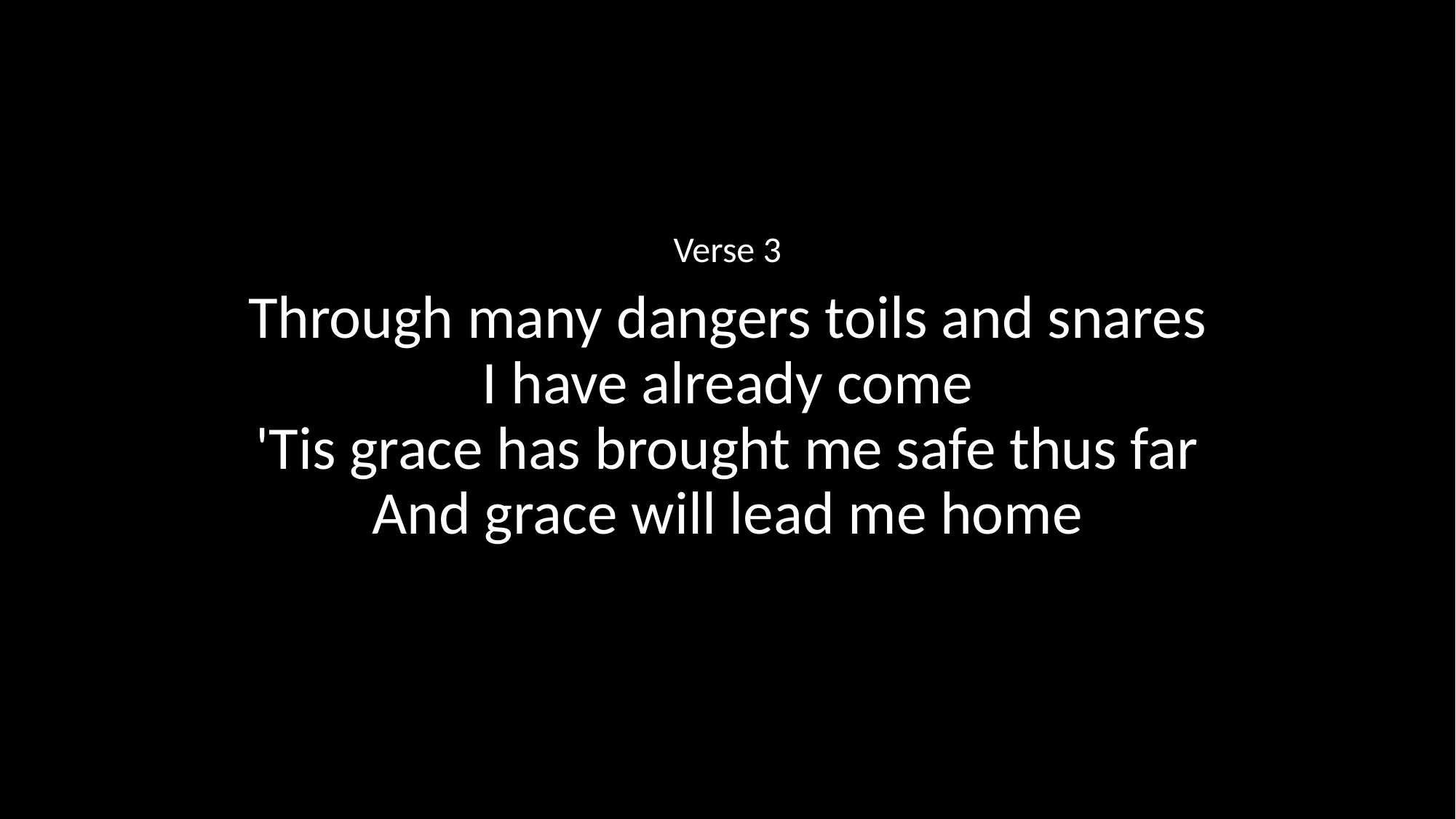

Verse 3
Through many dangers toils and snares
I have already come
'Tis grace has brought me safe thus far
And grace will lead me home